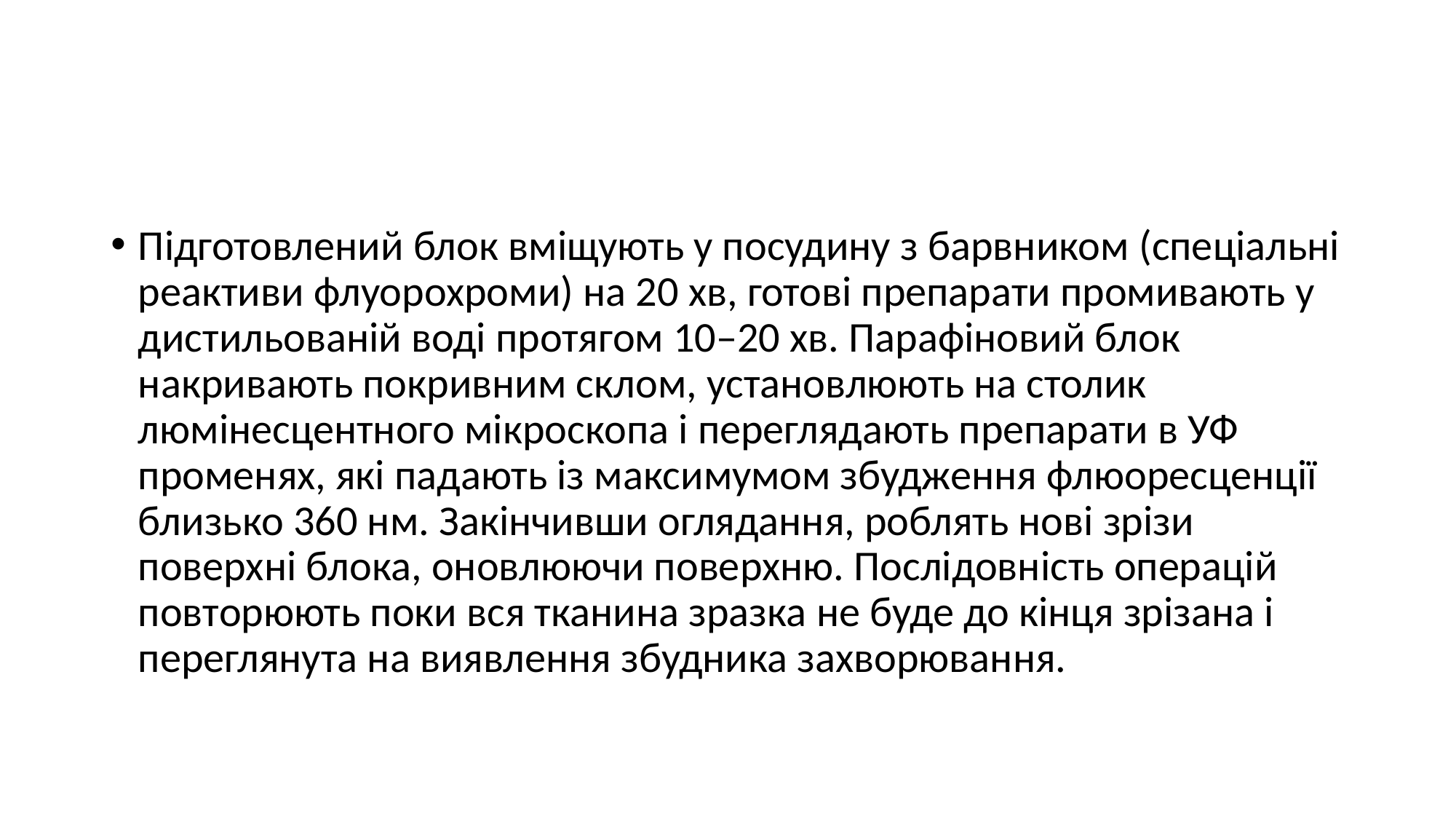

#
Підготовлений блок вміщують у посудину з барвником (спеціальні реактиви флуорохроми) на 20 хв, готові препарати промивають у дистильованій воді протягом 10–20 хв. Парафіновий блок накривають покривним склом, установлюють на столик люмінесцентного мікроскопа і переглядають препарати в УФ променях, які падають із максимумом збудження флюоресценції близько 360 нм. Закінчивши оглядання, роблять нові зрізи поверхні блока, оновлюючи поверхню. Послідовність операцій повторюють поки вся тканина зразка не буде до кінця зрізана і переглянута на виявлення збудника захворювання.